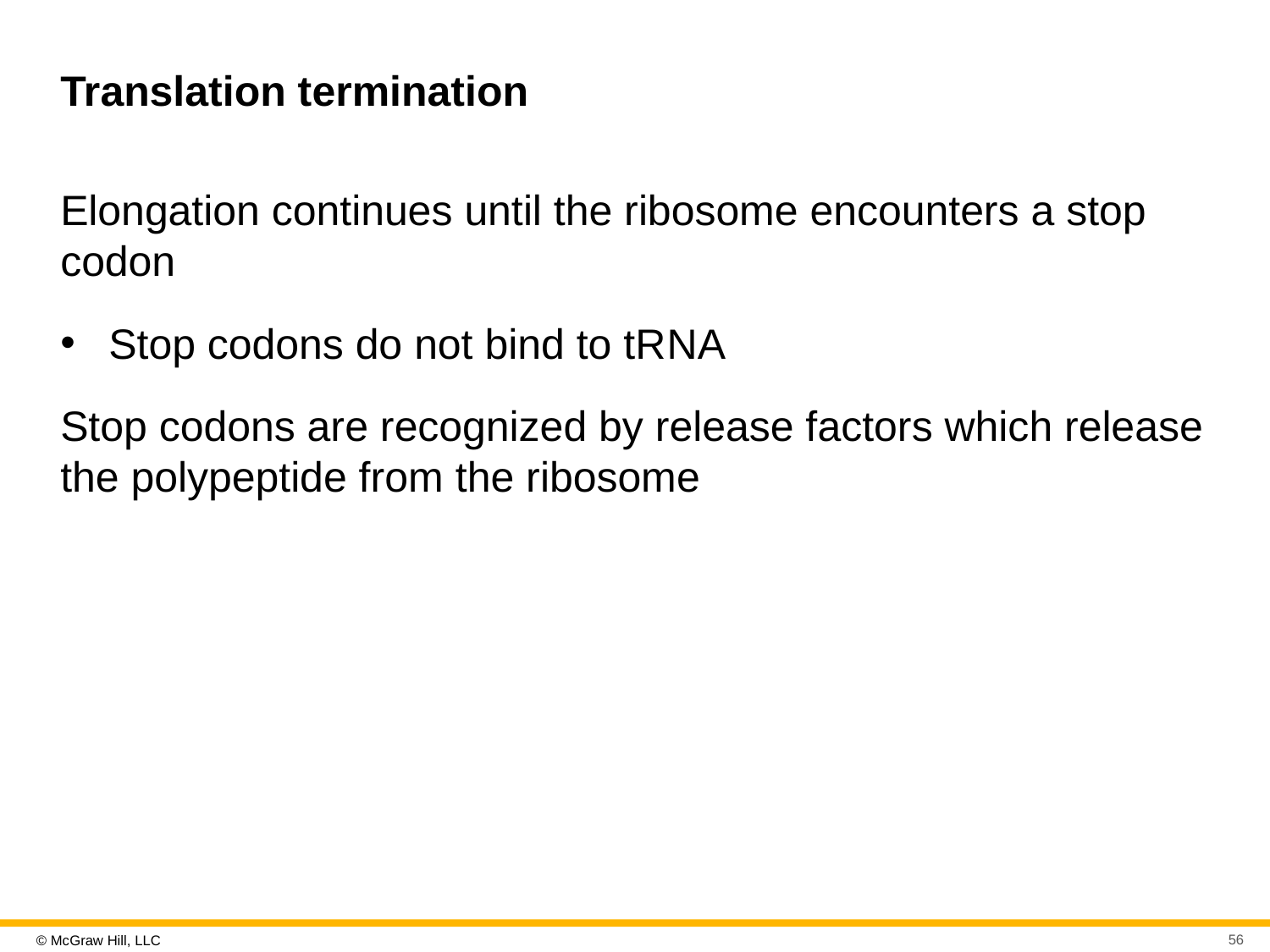

# Translation termination
Elongation continues until the ribosome encounters a stop codon
Stop codons do not bind to tR N A
Stop codons are recognized by release factors which release the polypeptide from the ribosome
56